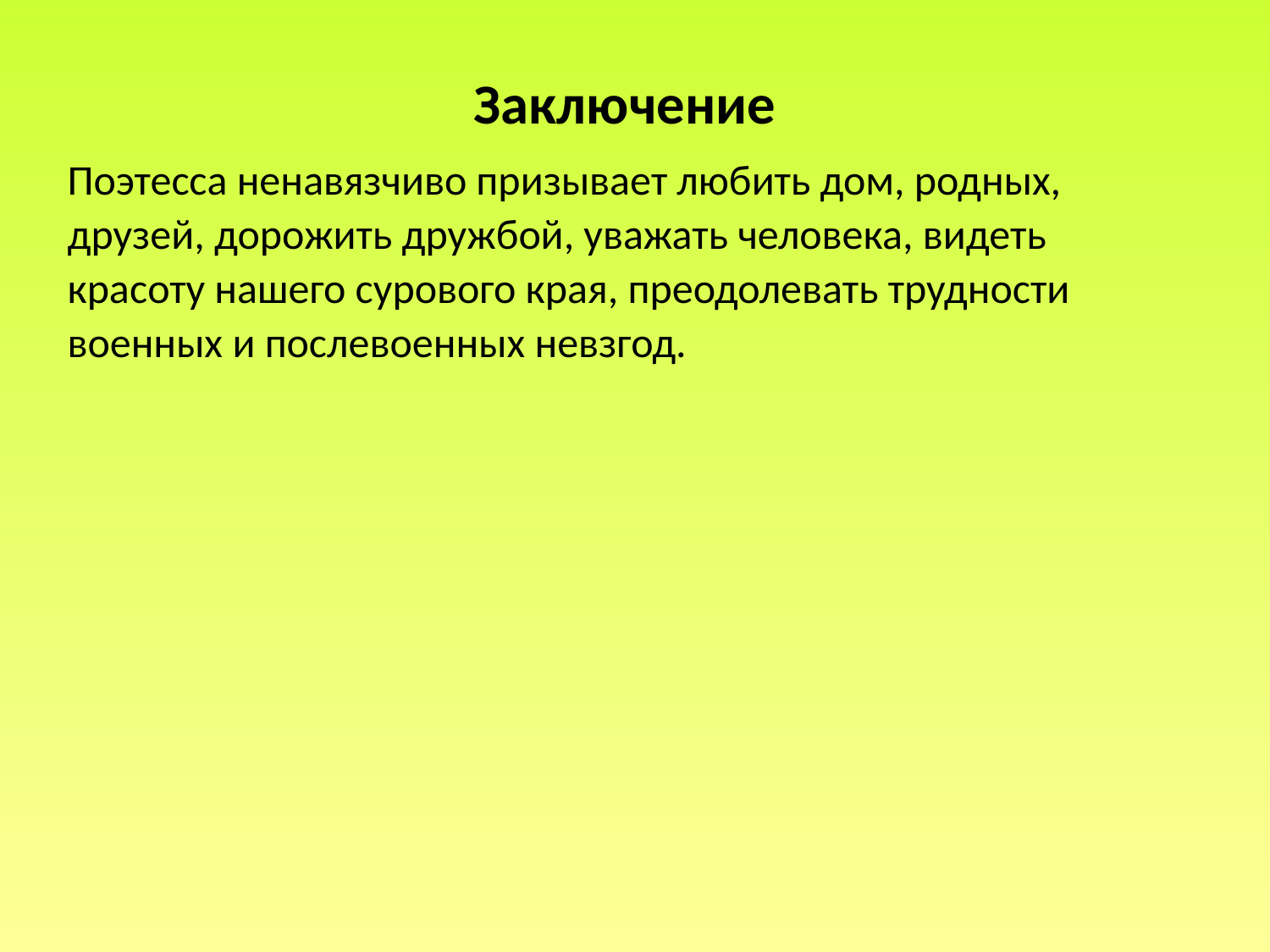

Заключение
Поэтесса ненавязчиво призывает любить дом, родных, друзей, дорожить дружбой, уважать человека, видеть красоту нашего сурового края, преодолевать трудности военных и послевоенных невзгод.